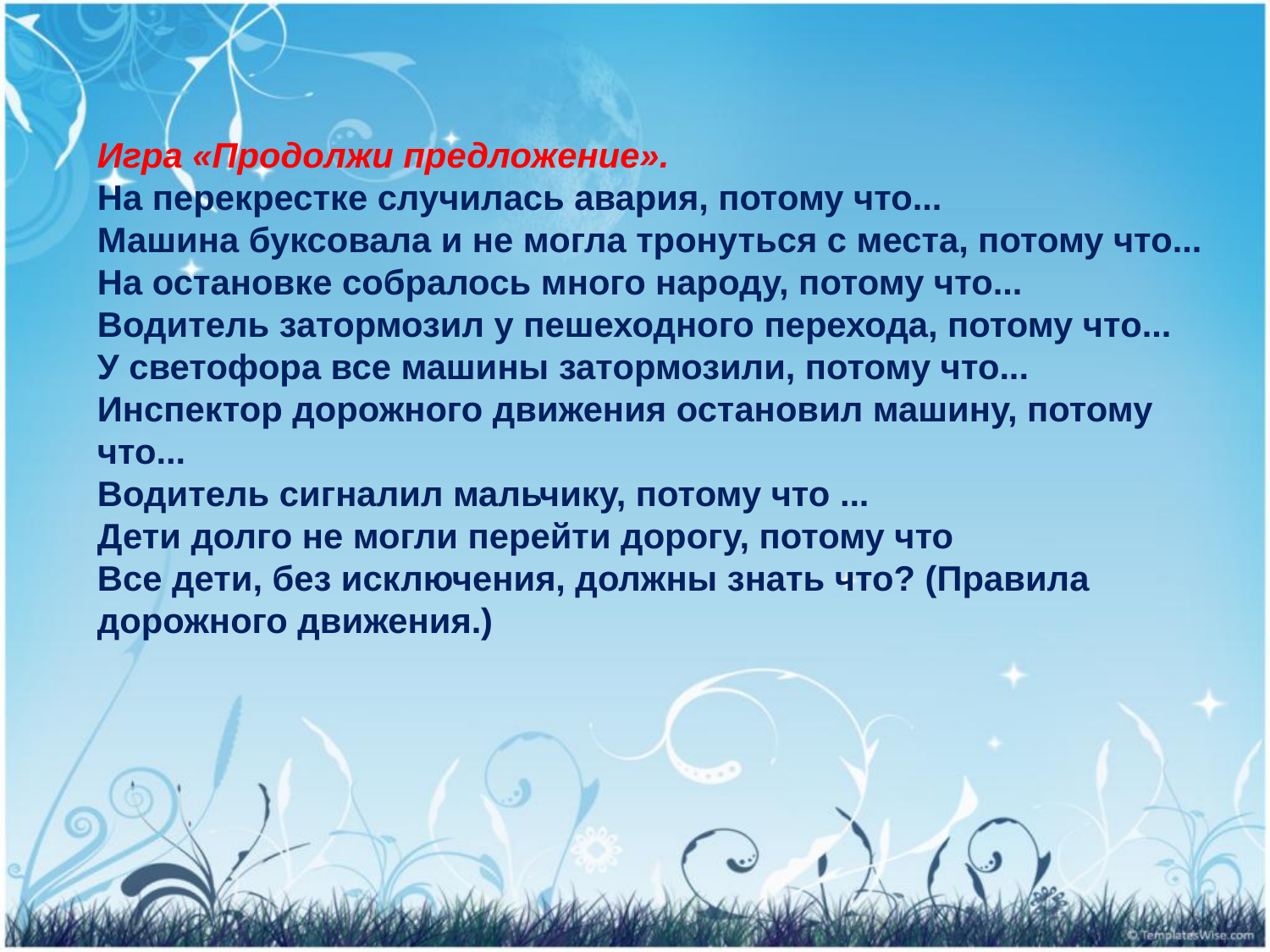

Игра «Продолжи предложение».
На перекрестке случилась авария, потому что...
Машина буксовала и не могла тронуться с места, потому что...
На остановке собралось много народу, потому что...
Водитель затормозил у пешеходного перехода, потому что...
У светофора все машины затормозили, потому что...
Инспектор дорожного движения остановил машину, потому что...
Водитель сигналил мальчику, потому что ...
Дети долго не могли перейти дорогу, потому что
Все дети, без исключения, должны знать что? (Правила дорожного движения.)